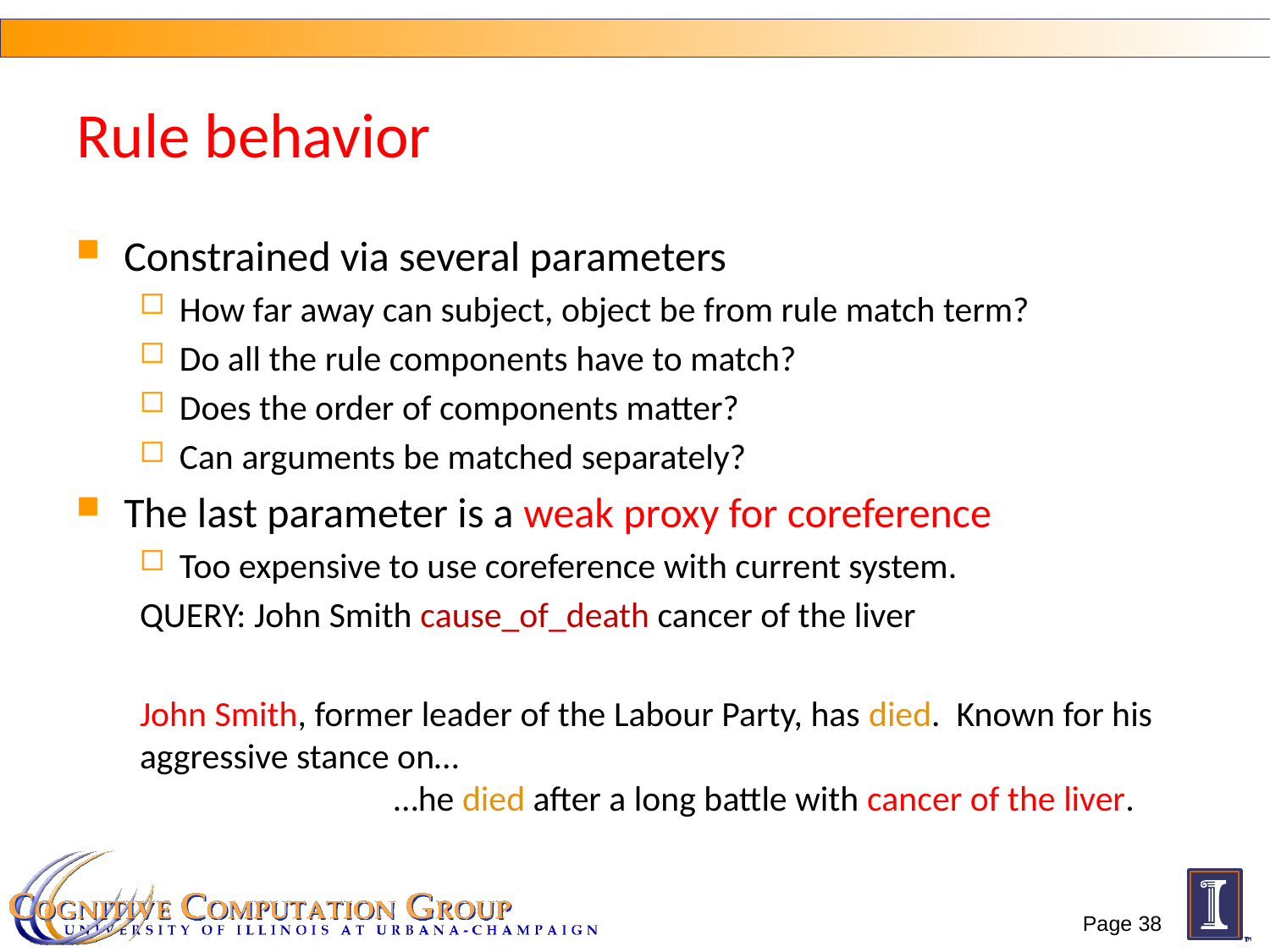

# Rule behavior
Constrained via several parameters
How far away can subject, object be from rule match term?
Do all the rule components have to match?
Does the order of components matter?
Can arguments be matched separately?
The last parameter is a weak proxy for coreference
Too expensive to use coreference with current system.
QUERY: John Smith cause_of_death cancer of the liver

John Smith, former leader of the Labour Party, has died.  Known for his aggressive stance on…
		…he died after a long battle with cancer of the liver.
Page 38